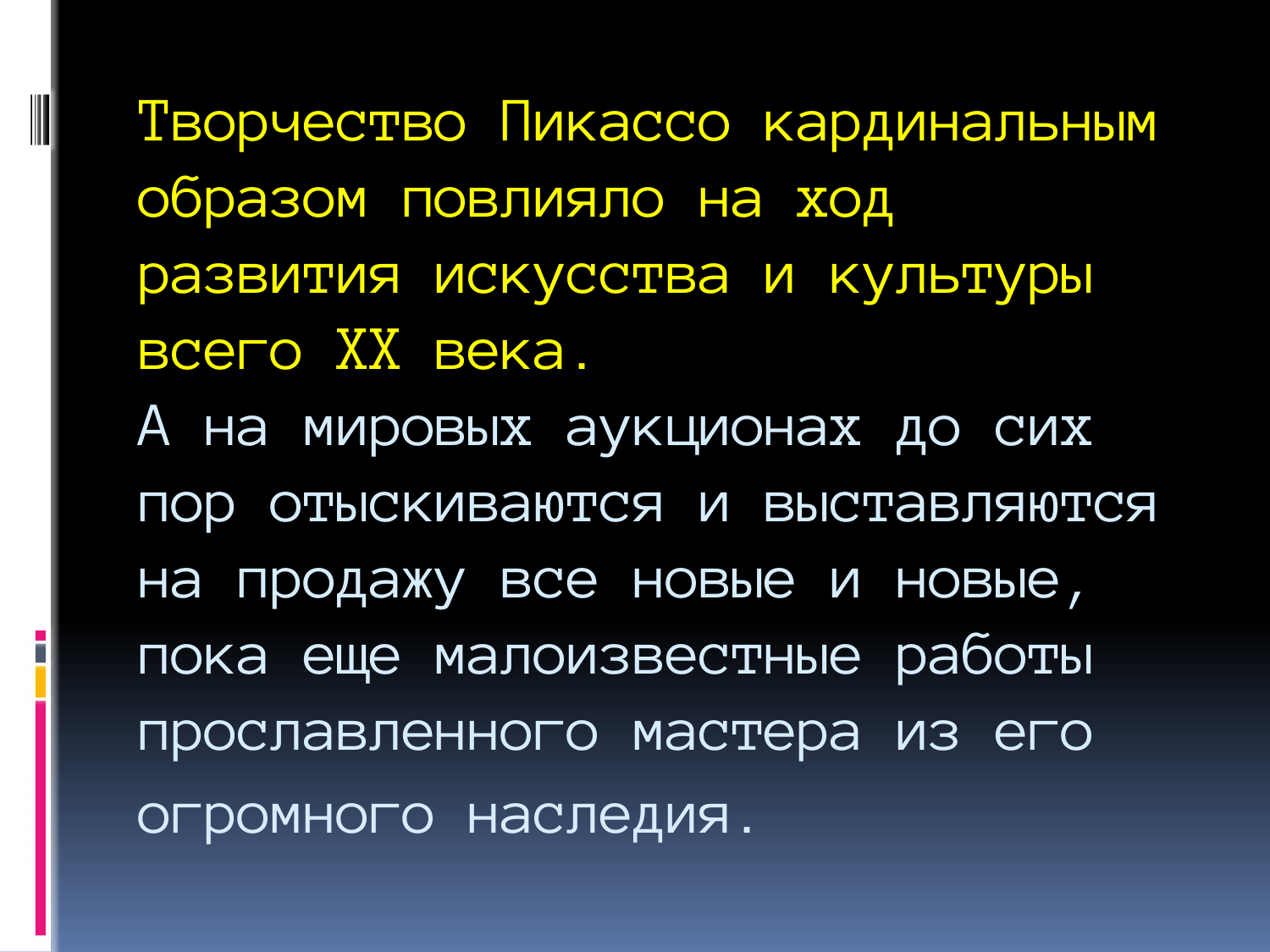

# Творчество Пикассо кардинальным образом повлияло на ход развития искусства и культуры всего XX века. А на мировых аукционах до сих пор отыскиваются и выставляются на продажу все новые и новые, пока еще малоизвестные работы прославленного мастера из его огромного наследия.